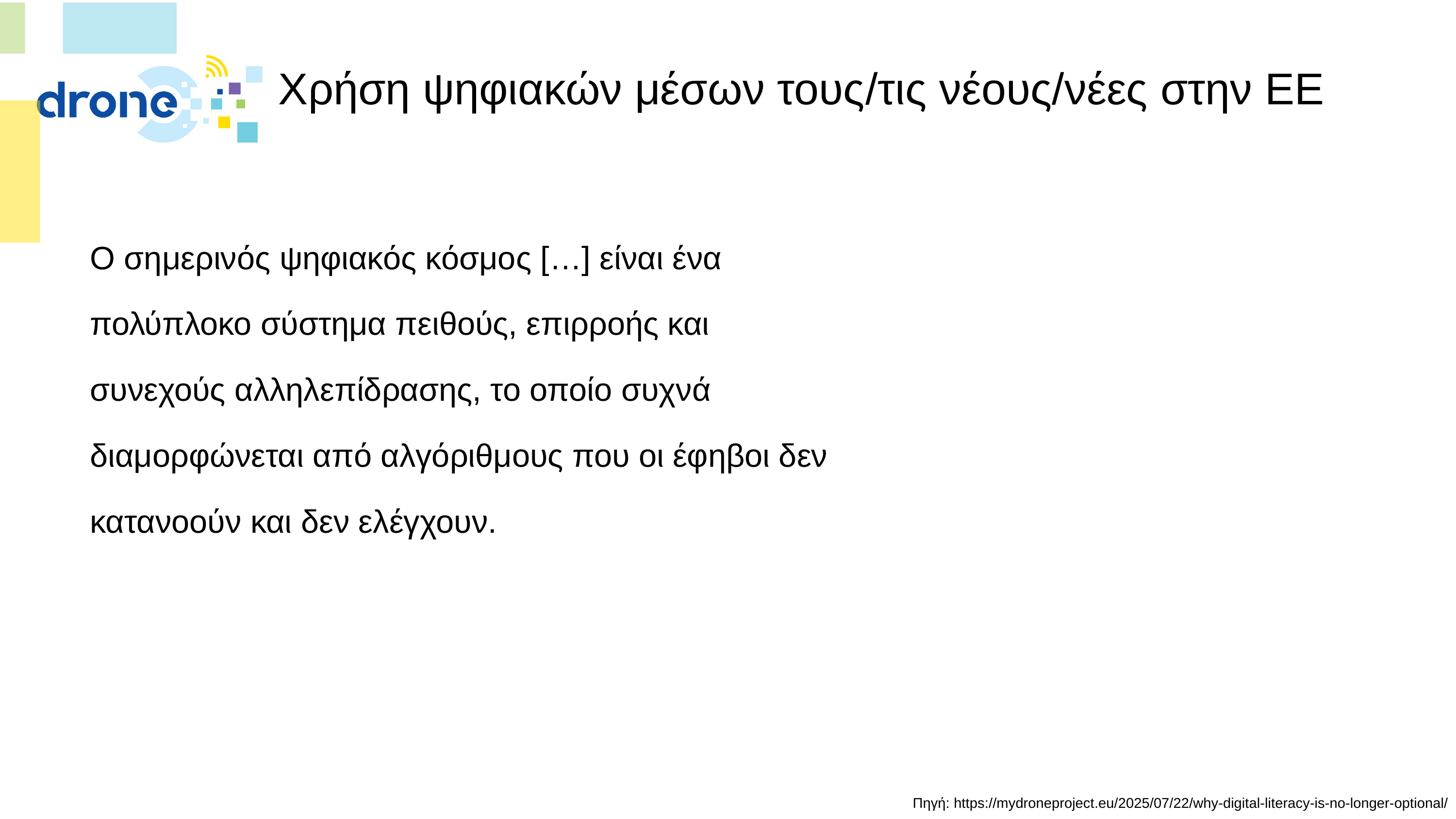

# Χρήση ψηφιακών μέσων τους/τις νέους/νέες στην ΕΕ

Ο σημερινός ψηφιακός κόσμος […] είναι ένα πολύπλοκο σύστημα πειθούς, επιρροής και συνεχούς αλληλεπίδρασης, το οποίο συχνά διαμορφώνεται από αλγόριθμους που οι έφηβοι δεν κατανοούν και δεν ελέγχουν.

Πηγή: https://mydroneproject.eu/2025/07/22/why-digital-literacy-is-no-longer-optional/